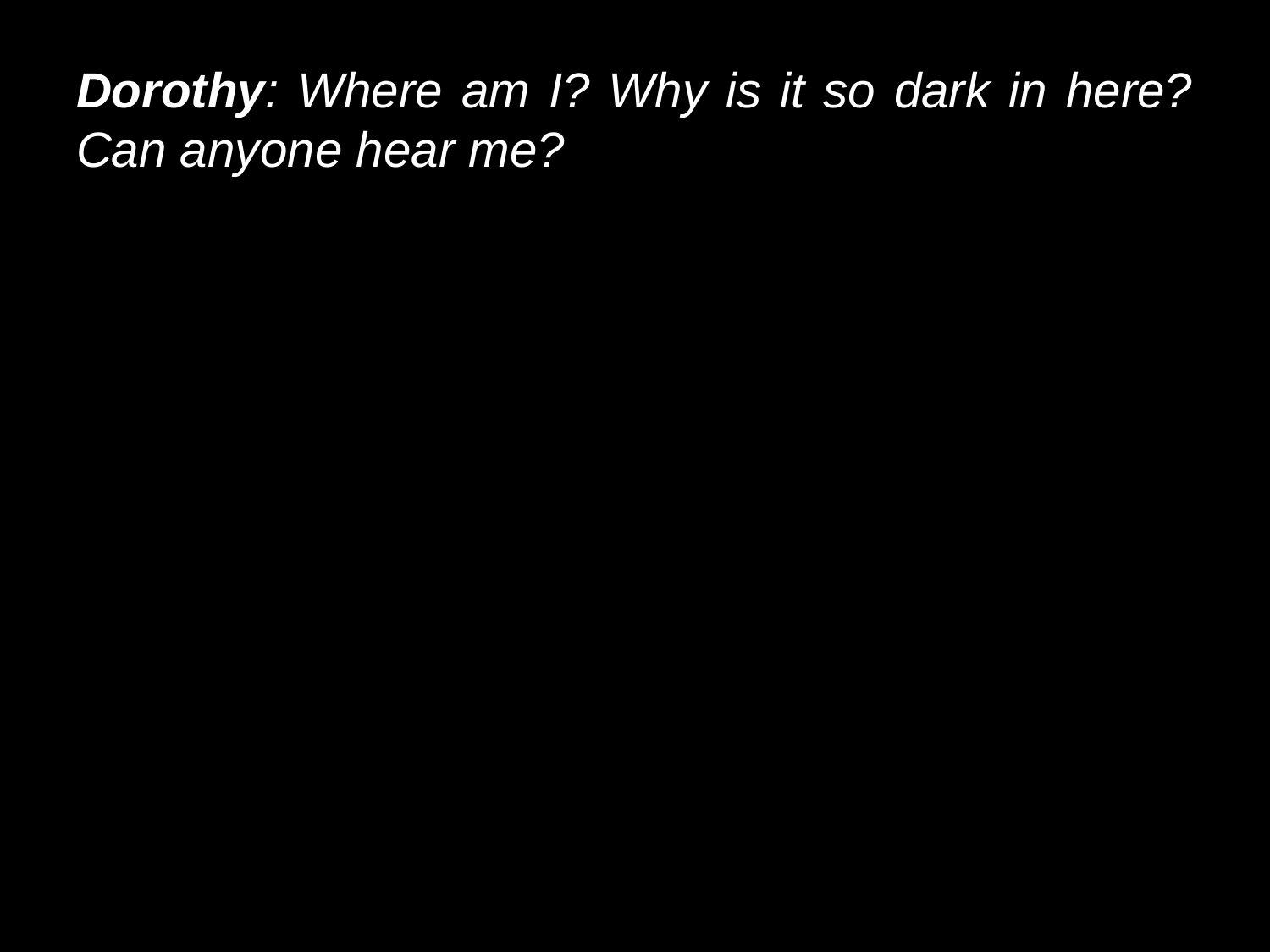

# Dorothy: Where am I? Why is it so dark in here? Can anyone hear me?